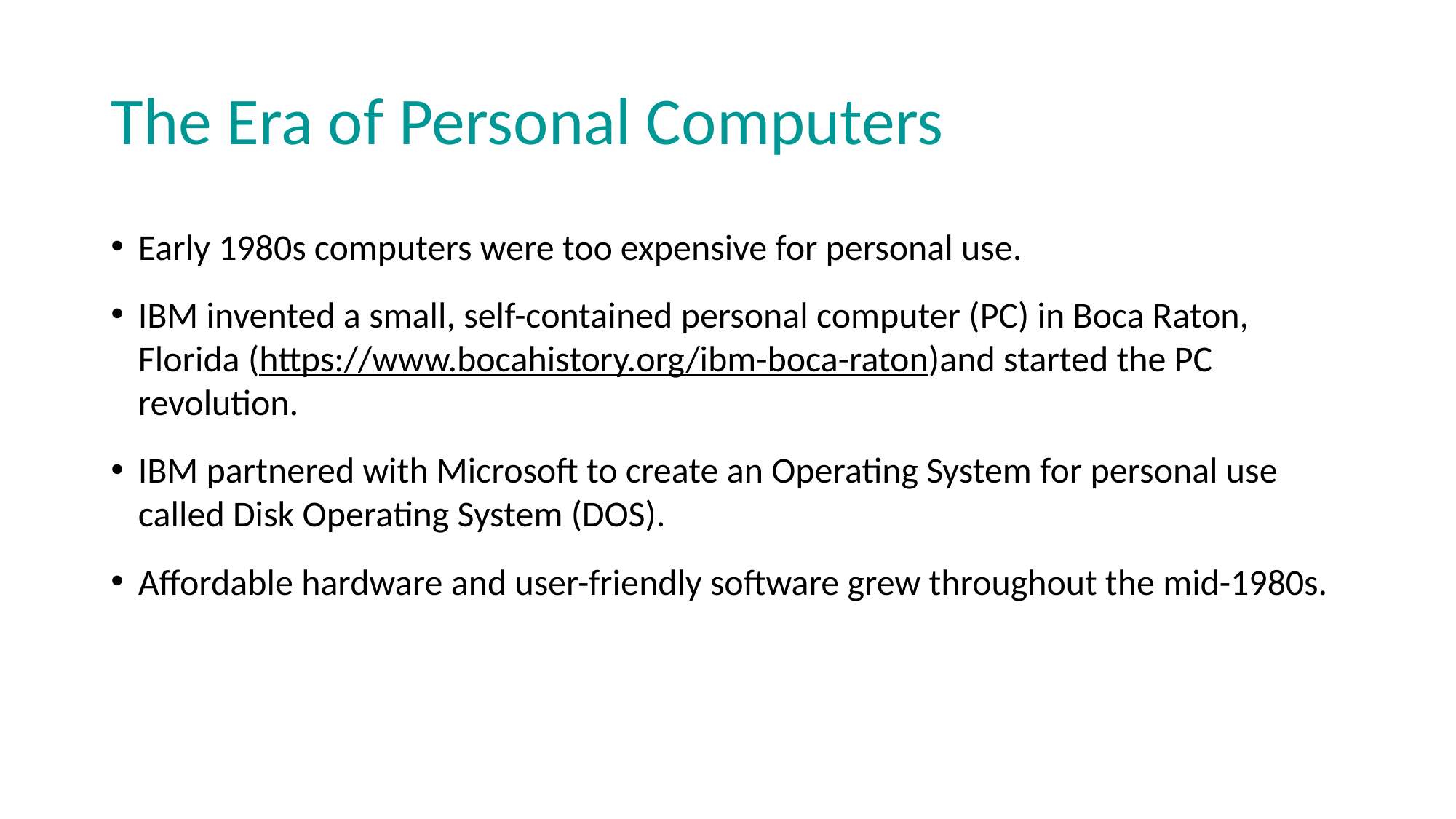

# The Era of Personal Computers
Early 1980s computers were too expensive for personal use.
IBM invented a small, self-contained personal computer (PC) in Boca Raton, Florida (https://www.bocahistory.org/ibm-boca-raton)and started the PC revolution.
IBM partnered with Microsoft to create an Operating System for personal use called Disk Operating System (DOS).
Affordable hardware and user-friendly software grew throughout the mid-1980s.